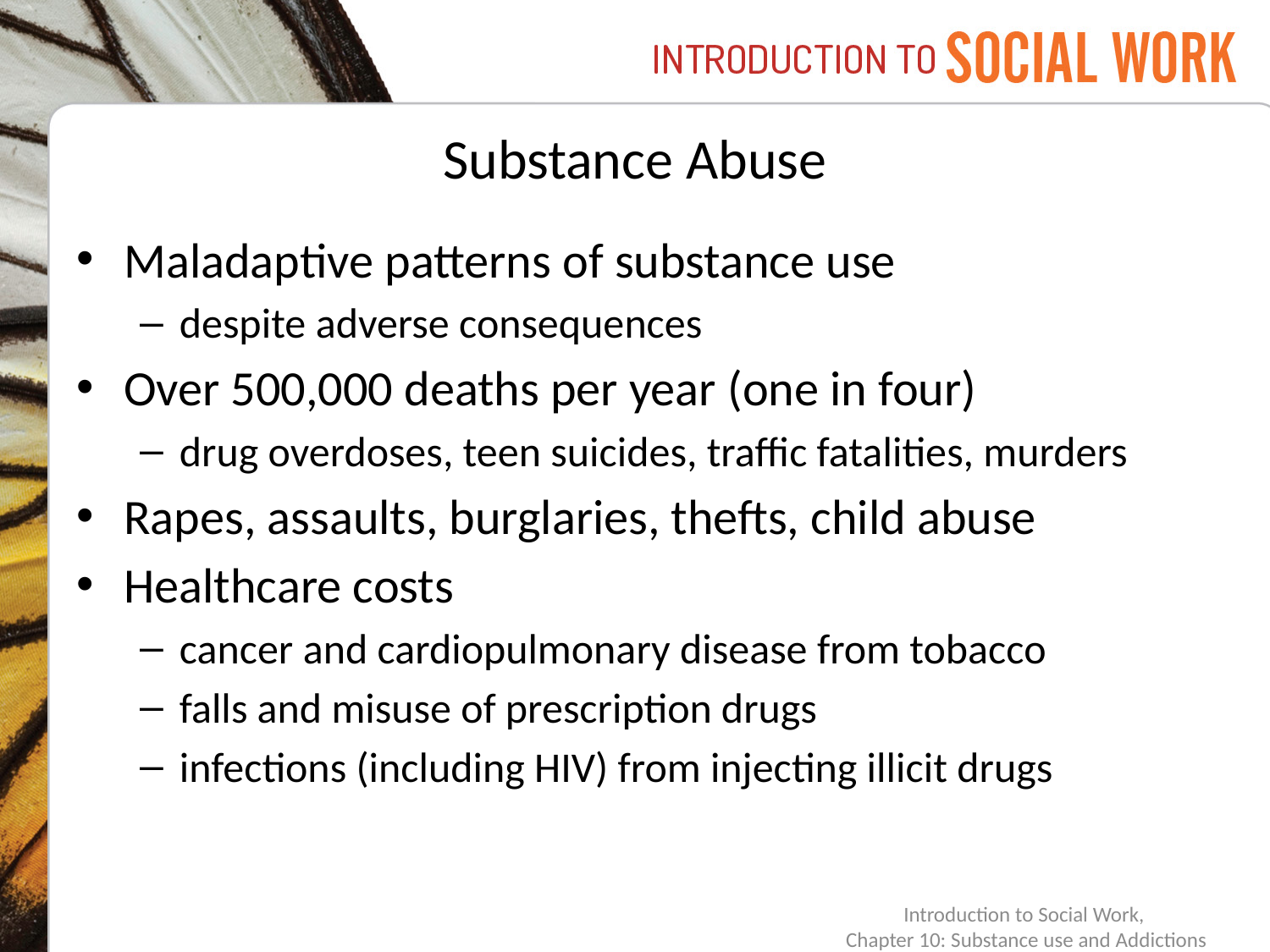

# Substance Abuse
Maladaptive patterns of substance use
despite adverse consequences
Over 500,000 deaths per year (one in four)
drug overdoses, teen suicides, traffic fatalities, murders
Rapes, assaults, burglaries, thefts, child abuse
Healthcare costs
cancer and cardiopulmonary disease from tobacco
falls and misuse of prescription drugs
infections (including HIV) from injecting illicit drugs

Introduction to Social Work,
Chapter 10: Substance use and Addictions